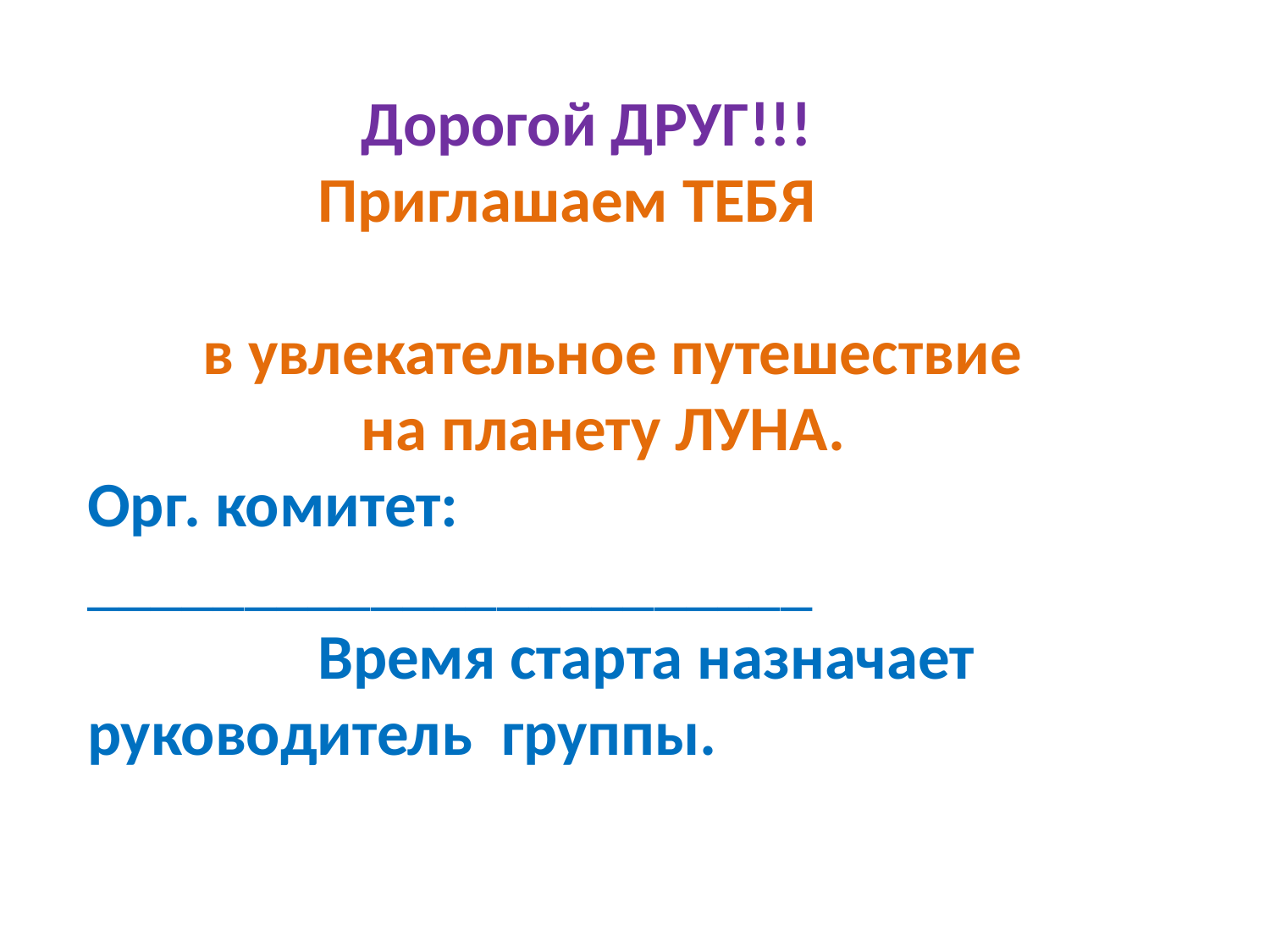

Дорогой ДРУГ!!!
                Приглашаем ТЕБЯ

        в увлекательное путешествие
                   на планету ЛУНА.              Орг. комитет:  _______________________
                Время старта назначает руководитель  группы.